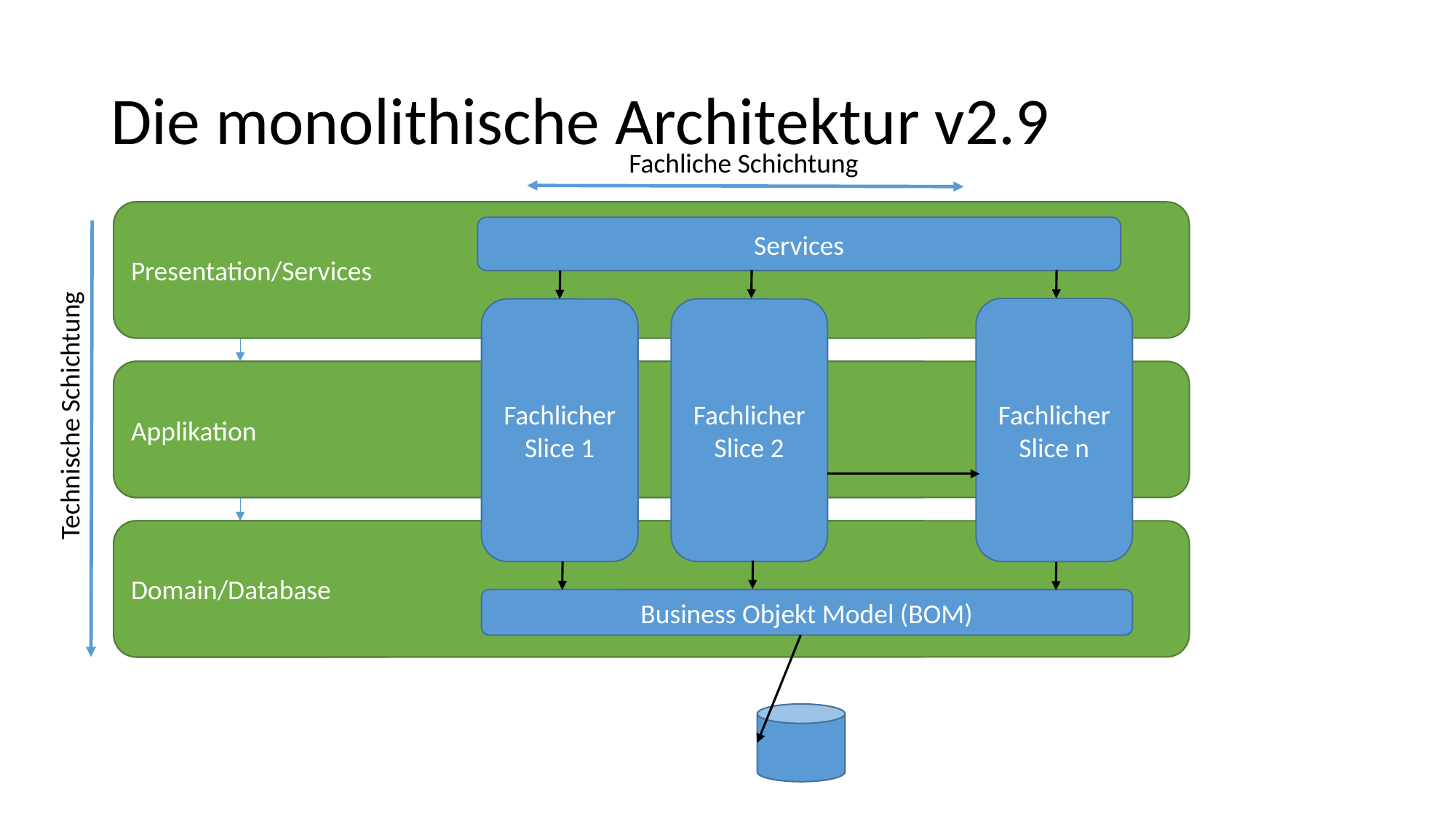

# Die monolithische Architektur v2.9
Fachliche Schichtung
Presentation/Services
Presentation/Services
Services
Fachlicher Slice n
Fachlicher Slice 1
Fachlicher Slice 2
Business Objekt Model (BOM)
Applikation
Applikation
Technische Schichtung
Domain/Database
Domain/Database